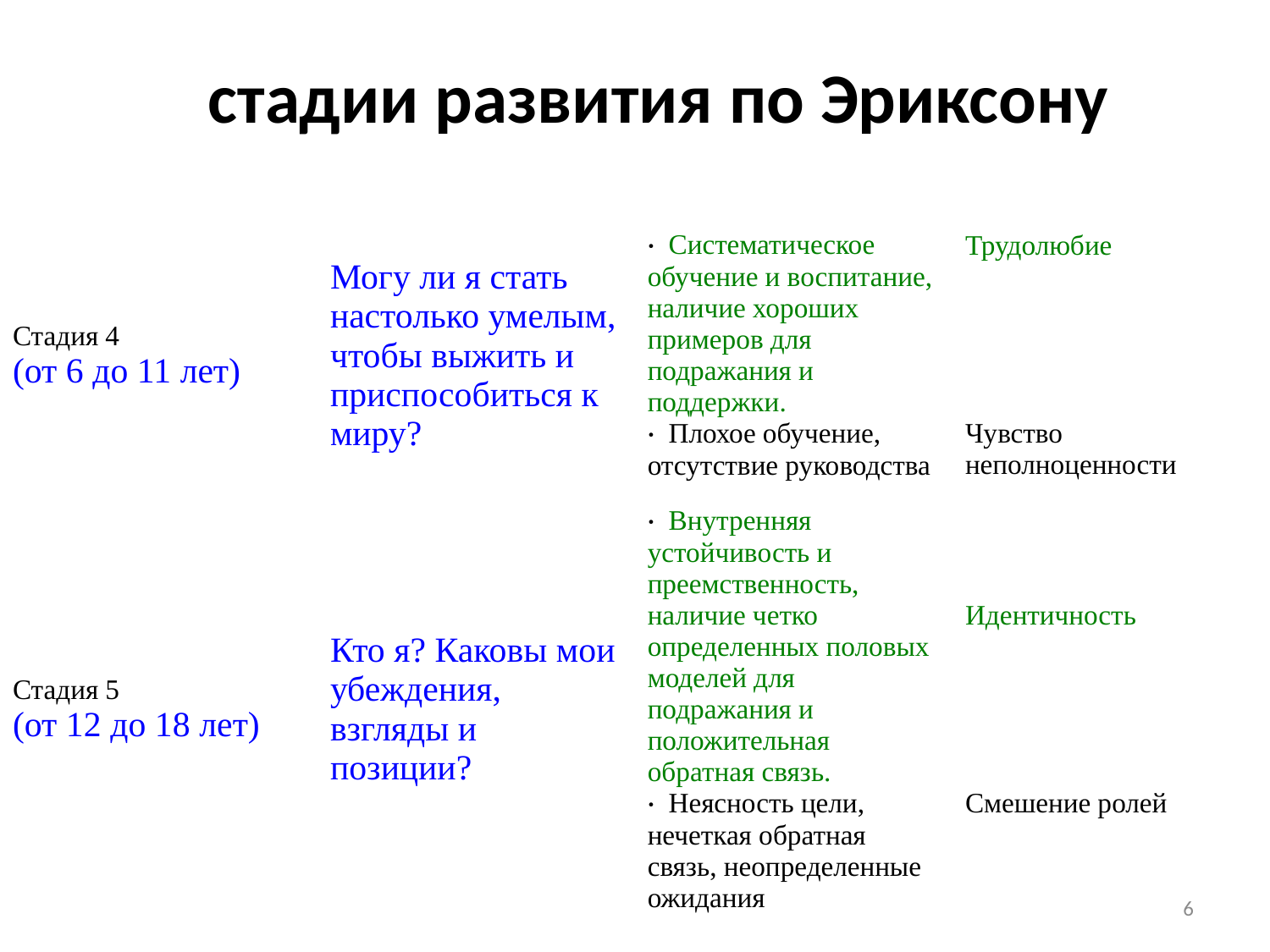

# стадии развития по Эриксону
| Стадия 4 (от 6 до 11 лет) | Могу ли я стать настолько умелым, чтобы выжить и приспособиться к миру? | · Систематическое обучение и воспитание, наличие хороших примеров для подражания и поддержки. · Плохое обучение, отсутствие руководства | Трудолюбие Чувство неполноценности |
| --- | --- | --- | --- |
| Стадия 5 (от 12 до 18 лет) | Кто я? Каковы мои убеждения, взгляды и позиции? | · Внутренняя устойчивость и преемственность, наличие четко определенных половых моделей для подражания и положительная обратная связь. · Неясность цели, нечеткая обратная связь, неопределенные ожидания | Идентичность Смешение ролей |
6